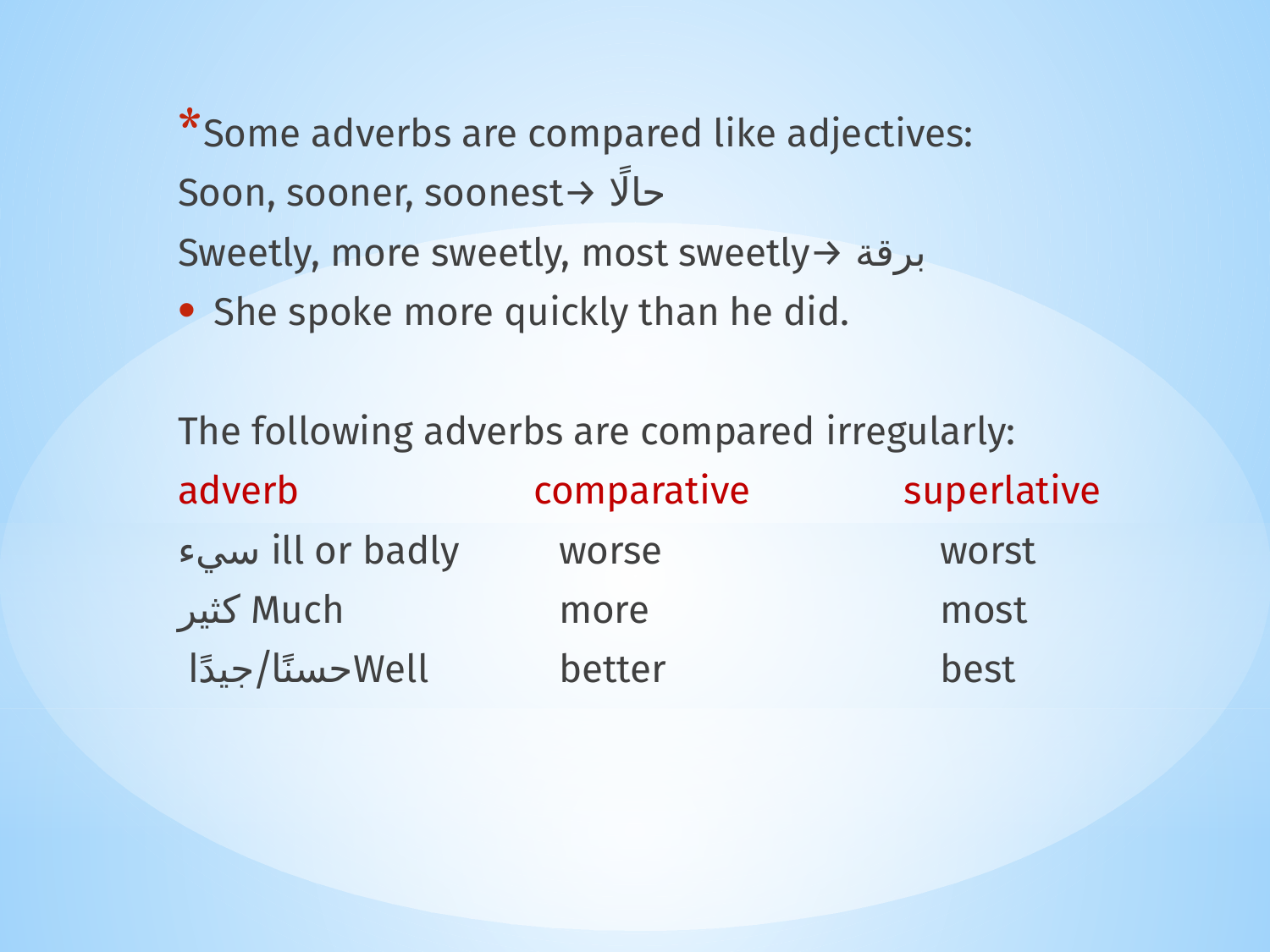

Some adverbs are compared like adjectives:
Soon, sooner, soonest→ حالًا
Sweetly, more sweetly, most sweetly→ برقة
 She spoke more quickly than he did.

The following adverbs are compared irregularly:
adverb		          comparative	         superlative
سيء ill or badly	worse			worst
كثير Much		more			most
 حسنًا/جيدًاWell 	better			best